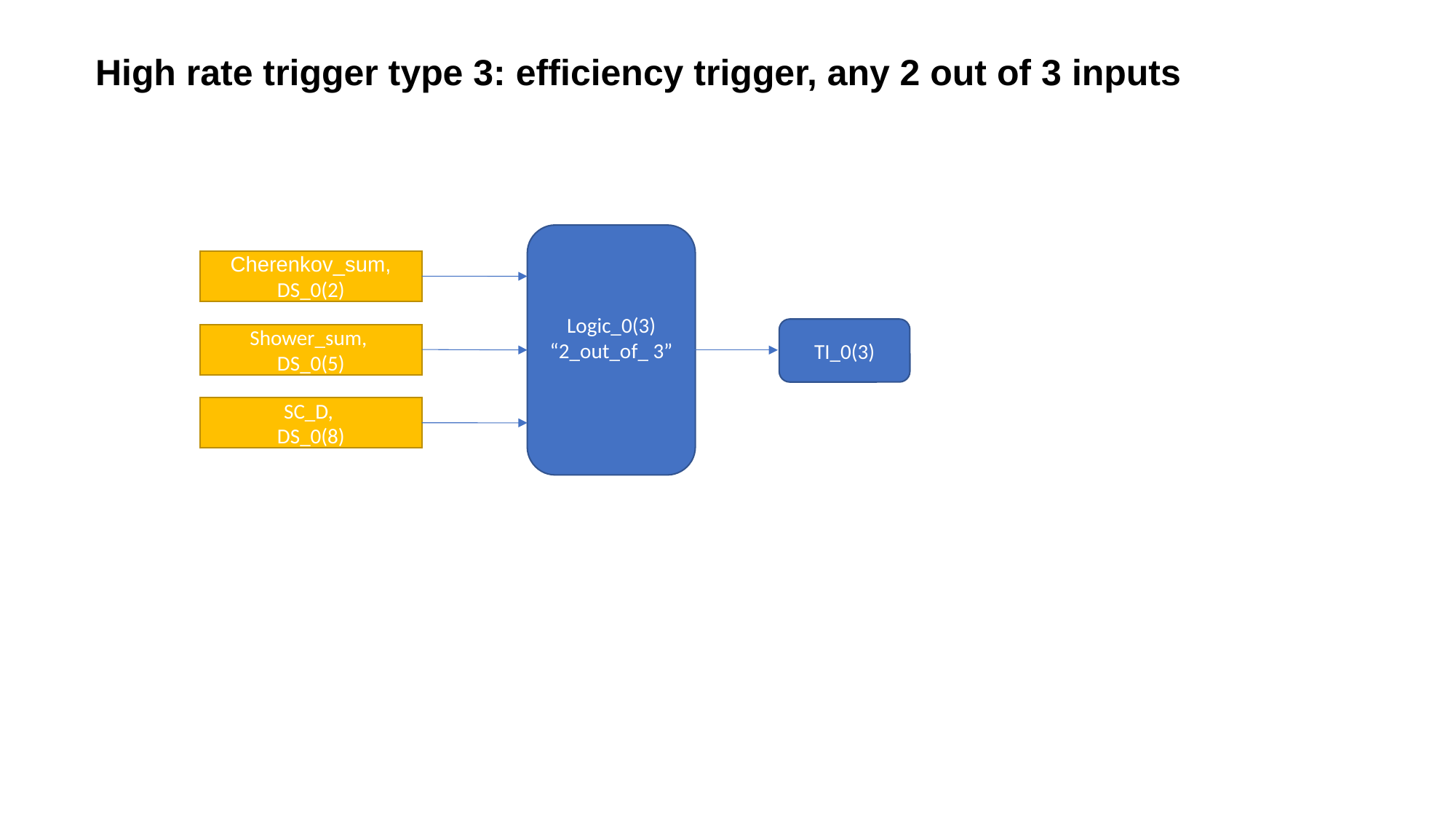

High rate trigger type 3: efficiency trigger, any 2 out of 3 inputs

Logic_0(3)
“2_out_of_ 3”

Cherenkov_sum,
DS_0(2)
TI_0(3)
Shower_sum,
DS_0(5)
SC_D,
DS_0(8)